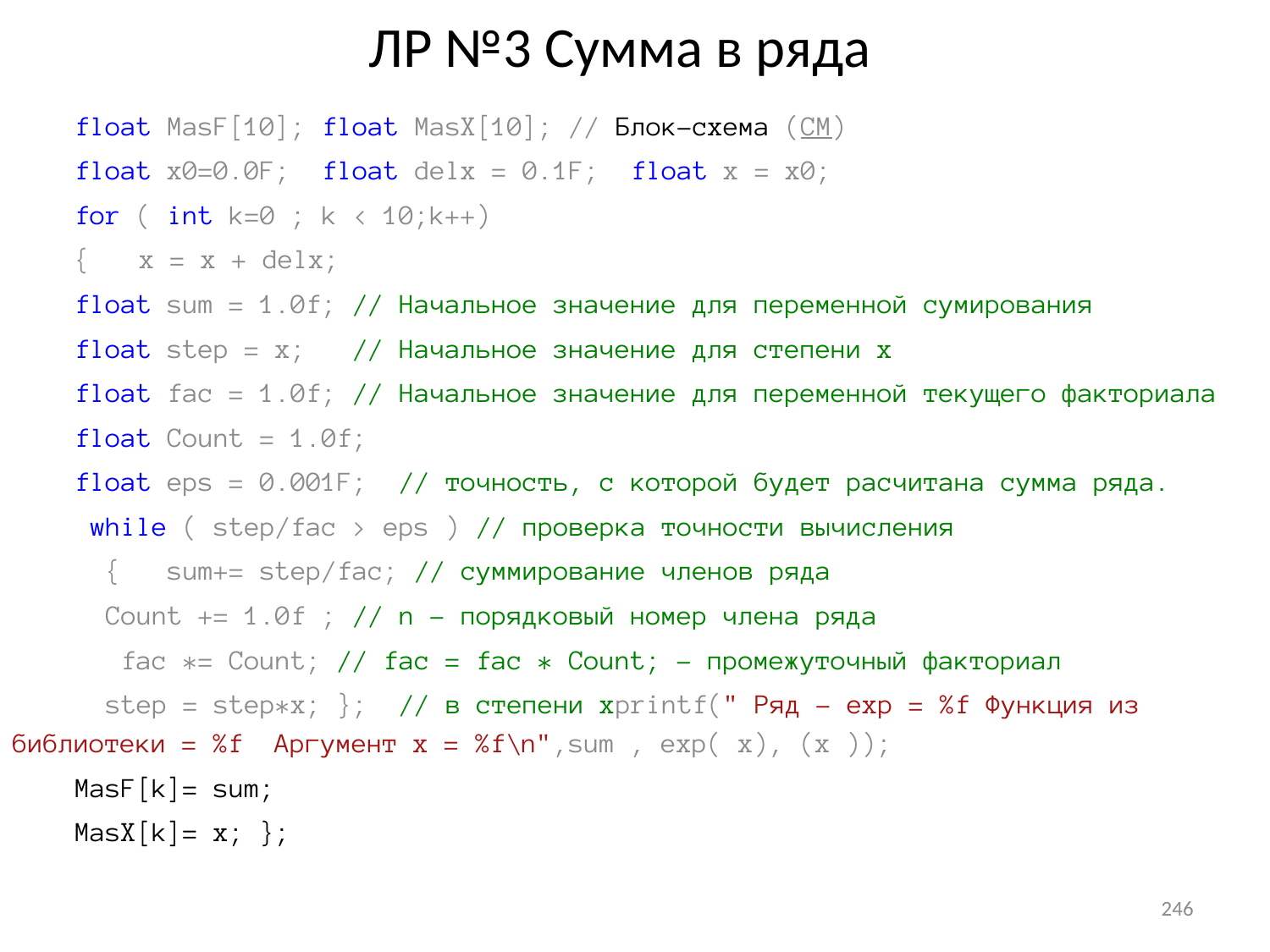

# ЛР №3 Сумма в ряда
float MasF[10]; float MasX[10]; // Блок-схема (СМ)
float x0=0.0F;  float delx = 0.1F;  float x = x0;
for ( int k=0 ; k < 10;k++)
{ 	x = x + delx;
float sum = 1.0f; // Начальное значение для переменной сумирования
float step = x;   // Начальное значение для степени х
float fac = 1.0f; // Начальное значение для переменной текущего факториала
float Count = 1.0f;
float eps = 0.001F;  // точность, с которой будет расчитана сумма ряда.
 while ( step/fac > eps ) // проверка точности вычисления
  {   sum+= step/fac; // суммирование членов ряда
  Count += 1.0f ; // n - порядковый номер члена ряда
   fac *= Count; // fac = fac * Count; - промежуточный факториал
  step = step*x; };  // в степени xprintf(" Ряд - exp = %f Функция из библиотеки = %f  Аргумент x = %f\n",sum , exp( x), (x ));
MasF[k]= sum;
MasX[k]= x; };

246